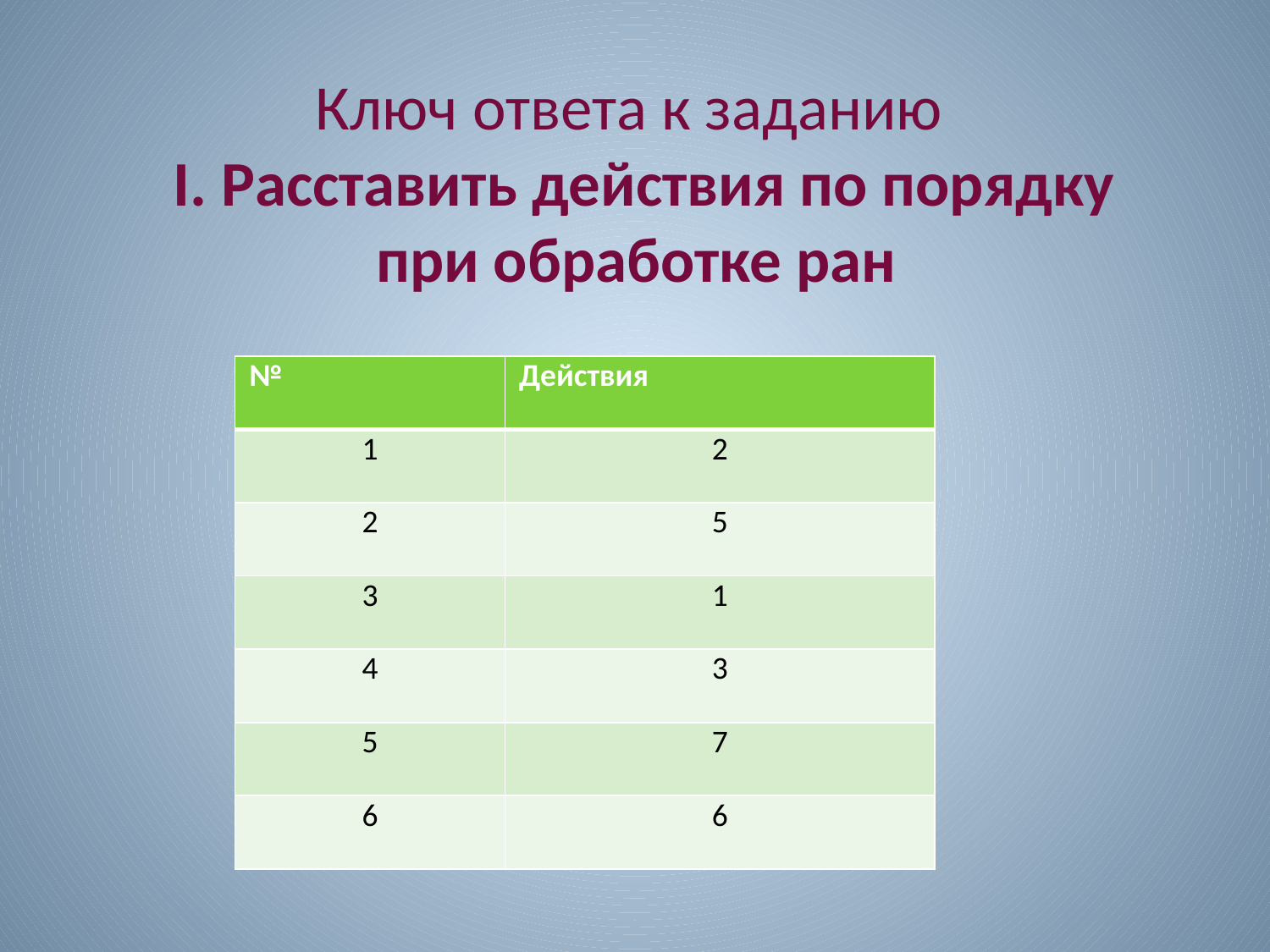

# Ключ ответа к заданию I. Расставить действия по порядку при обработке ран
| № | Действия |
| --- | --- |
| 1 | 2 |
| 2 | 5 |
| 3 | 1 |
| 4 | 3 |
| 5 | 7 |
| 6 | 6 |